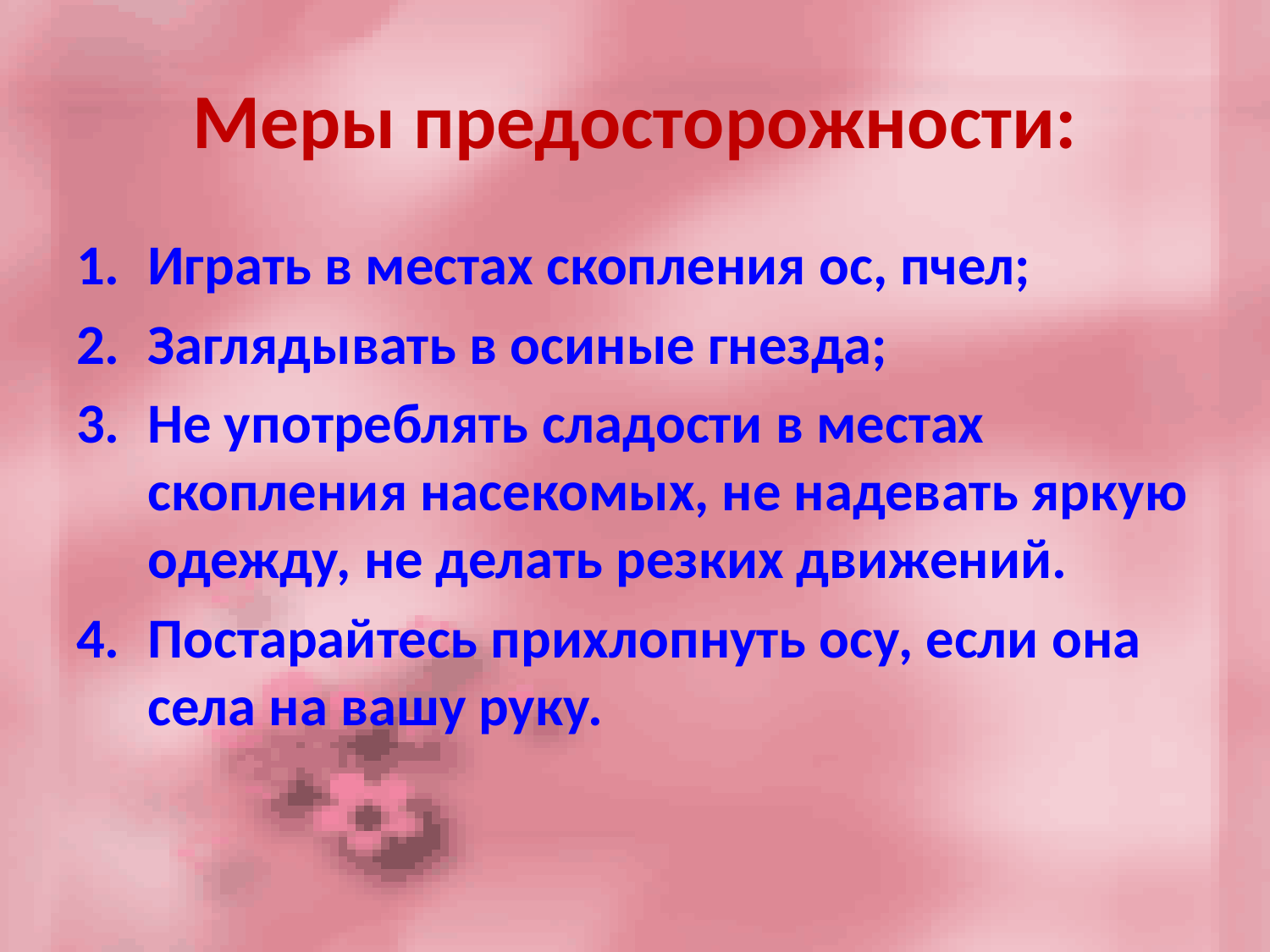

# Меры предосторожности:
Играть в местах скопления ос, пчел;
Заглядывать в осиные гнезда;
Не употреблять сладости в местах скопления насекомых, не надевать яркую одежду, не делать резких движений.
Постарайтесь прихлопнуть осу, если она села на вашу руку.